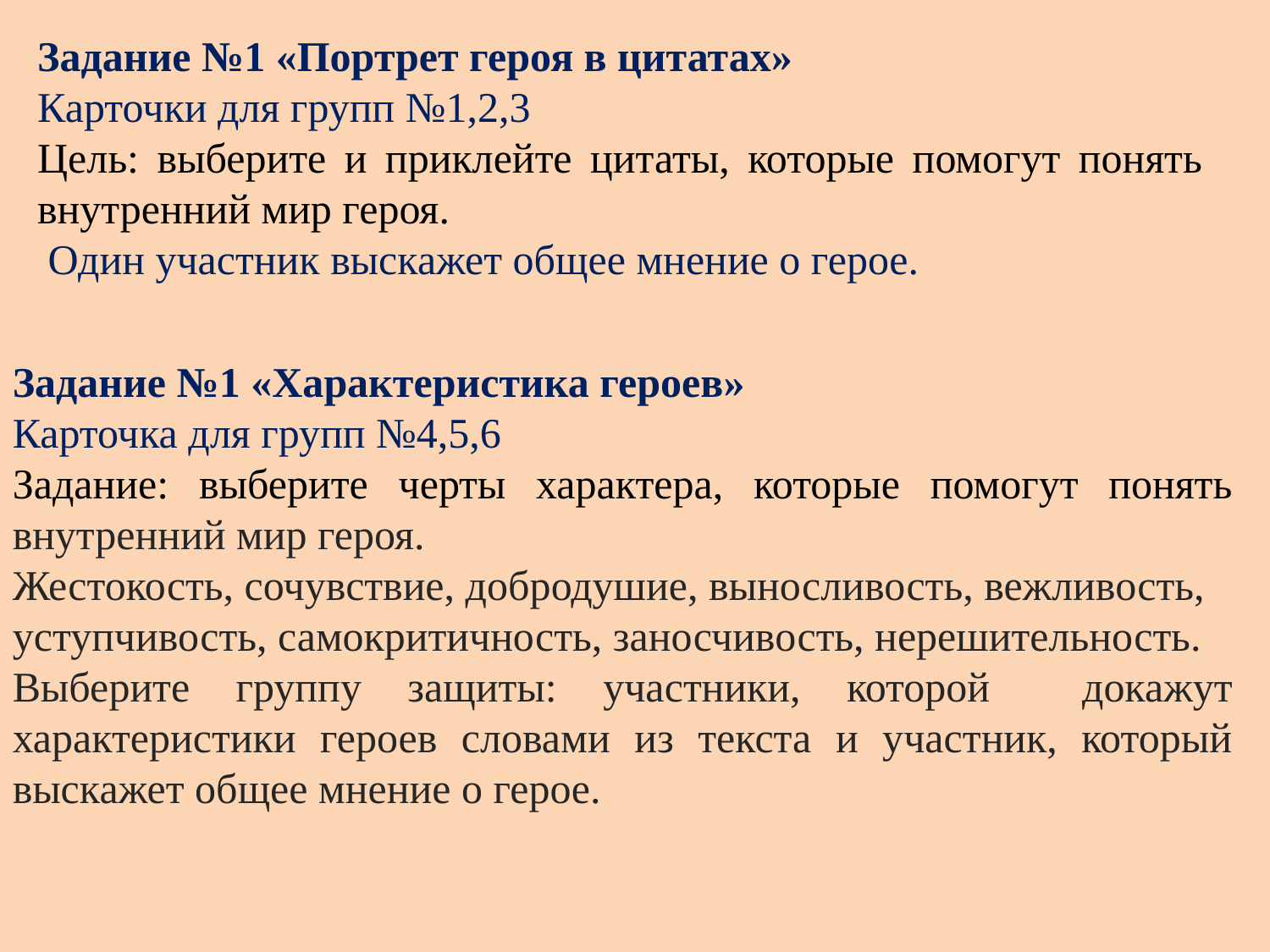

Задание №1 «Портрет героя в цитатах»
Карточки для групп №1,2,3
Цель: выберите и приклейте цитаты, которые помогут понять внутренний мир героя.
 Один участник выскажет общее мнение о герое.
Задание №1 «Характеристика героев»
Карточка для групп №4,5,6
Задание: выберите черты характера, которые помогут понять внутренний мир героя.
Жестокость, сочувствие, добродушие, выносливость, вежливость, уступчивость, самокритичность, заносчивость, нерешительность.
Выберите группу защиты: участники, которой  докажут характеристики героев словами из текста и участник, который выскажет общее мнение о герое.